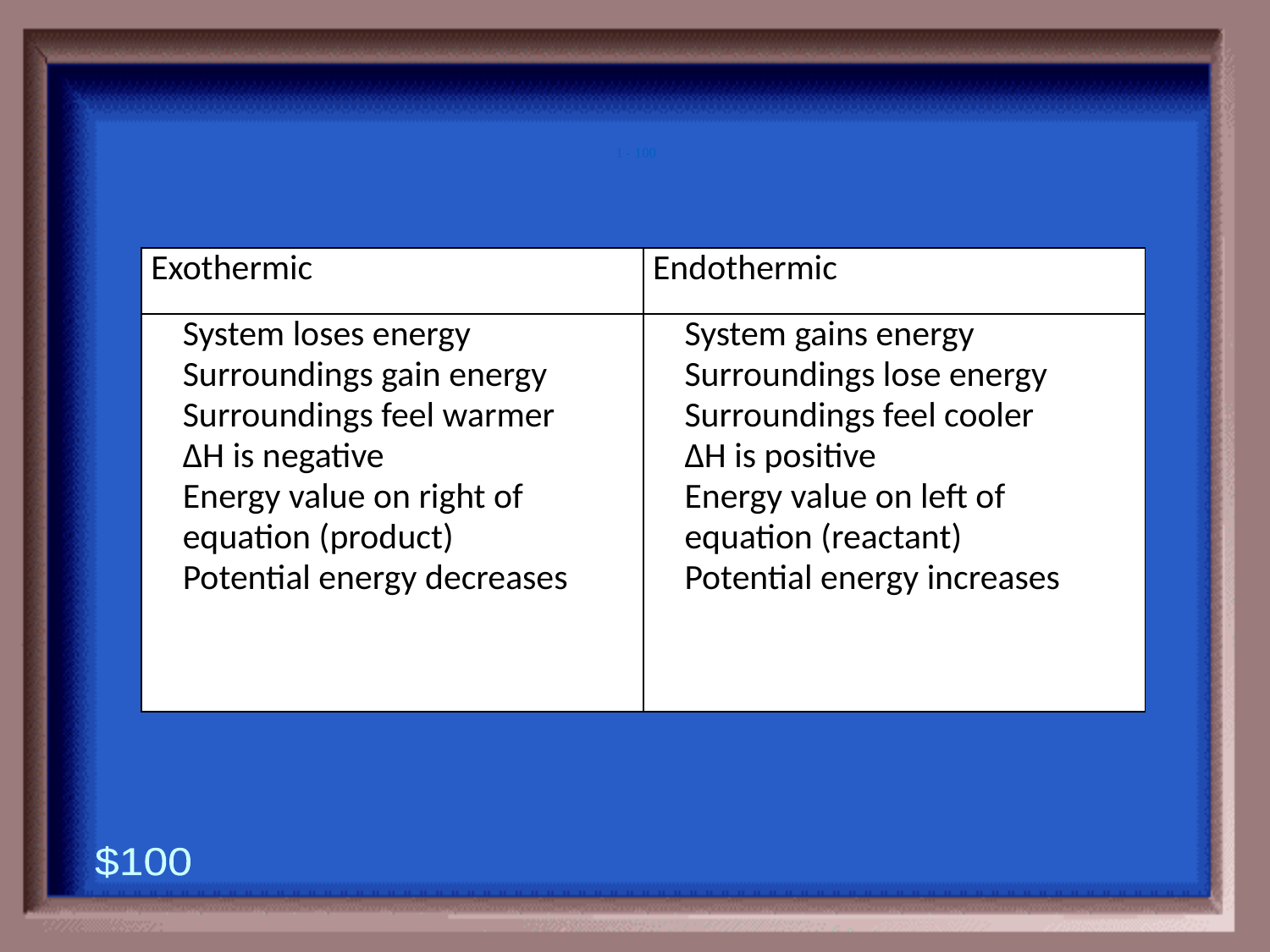

1 - 100
| Exothermic | Endothermic |
| --- | --- |
| System loses energy Surroundings gain energy Surroundings feel warmer ΔH is negative Energy value on right of equation (product) Potential energy decreases | System gains energy Surroundings lose energy Surroundings feel cooler ΔH is positive Energy value on left of equation (reactant) Potential energy increases |
$100